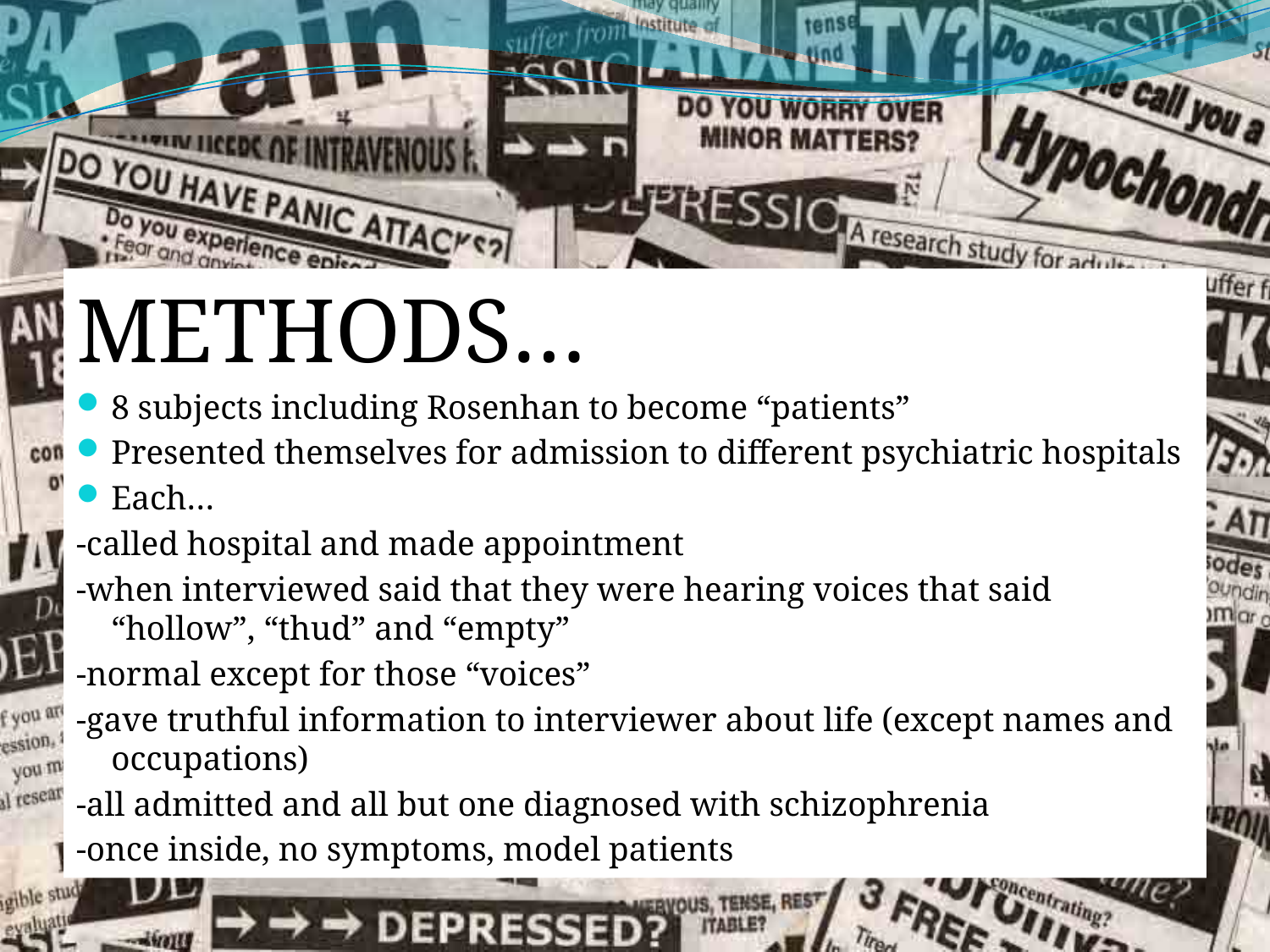

METHODS…
8 subjects including Rosenhan to become “patients”
Presented themselves for admission to different psychiatric hospitals
Each…
-called hospital and made appointment
-when interviewed said that they were hearing voices that said “hollow”, “thud” and “empty”
-normal except for those “voices”
-gave truthful information to interviewer about life (except names and occupations)
-all admitted and all but one diagnosed with schizophrenia
-once inside, no symptoms, model patients